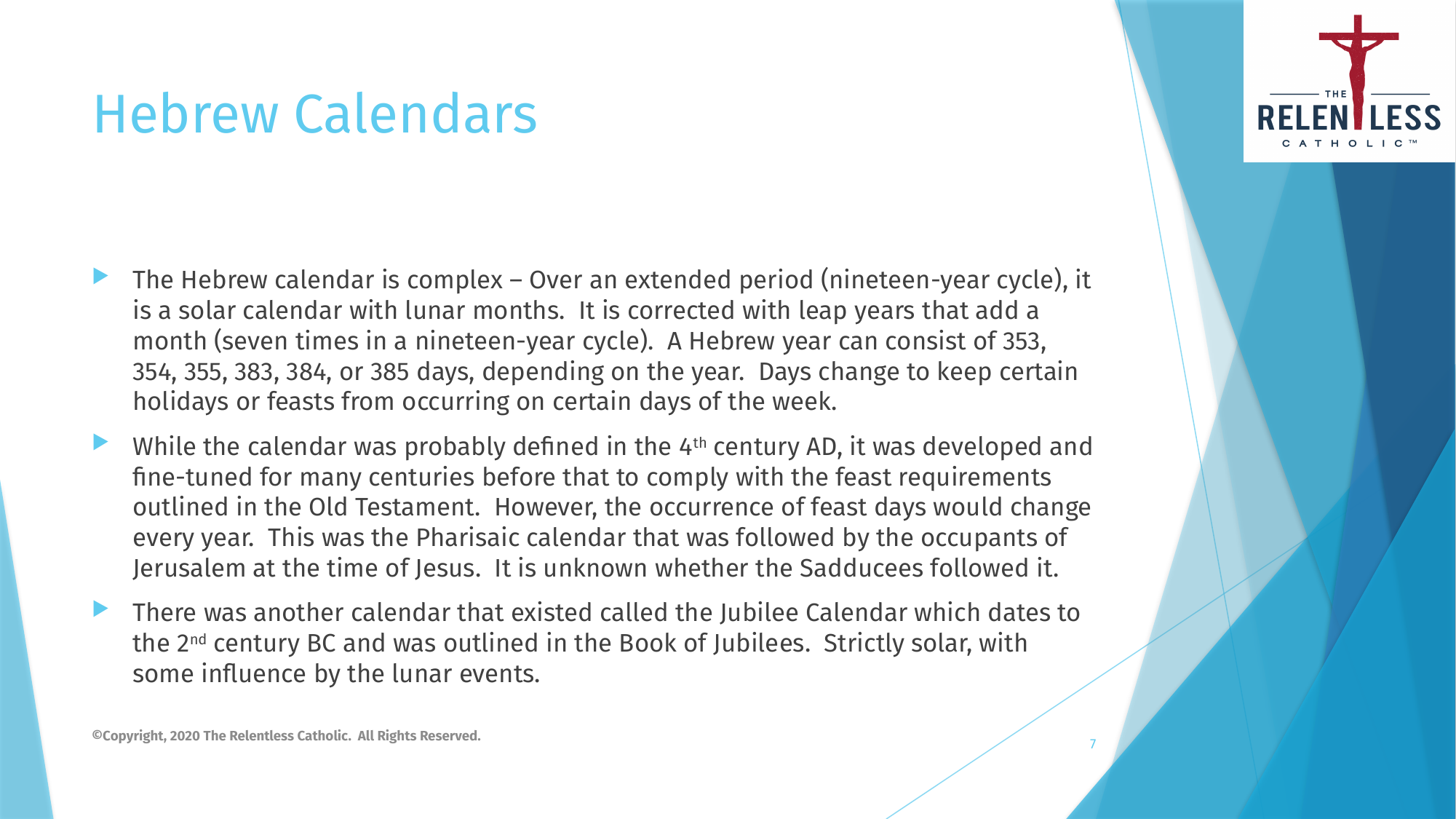

# Hebrew Calendars
The Hebrew calendar is complex – Over an extended period (nineteen-year cycle), it is a solar calendar with lunar months.  It is corrected with leap years that add a month (seven times in a nineteen-year cycle).  A Hebrew year can consist of 353, 354, 355, 383, 384, or 385 days, depending on the year.  Days change to keep certain holidays or feasts from occurring on certain days of the week.
While the calendar was probably defined in the 4th century AD, it was developed and fine-tuned for many centuries before that to comply with the feast requirements outlined in the Old Testament.  However, the occurrence of feast days would change every year.  This was the Pharisaic calendar that was followed by the occupants of Jerusalem at the time of Jesus.  It is unknown whether the Sadducees followed it.
There was another calendar that existed called the Jubilee Calendar which dates to the 2nd century BC and was outlined in the Book of Jubilees.  Strictly solar, with some influence by the lunar events.

©Copyright, 2020 The Relentless Catholic.  All Rights Reserved.

7